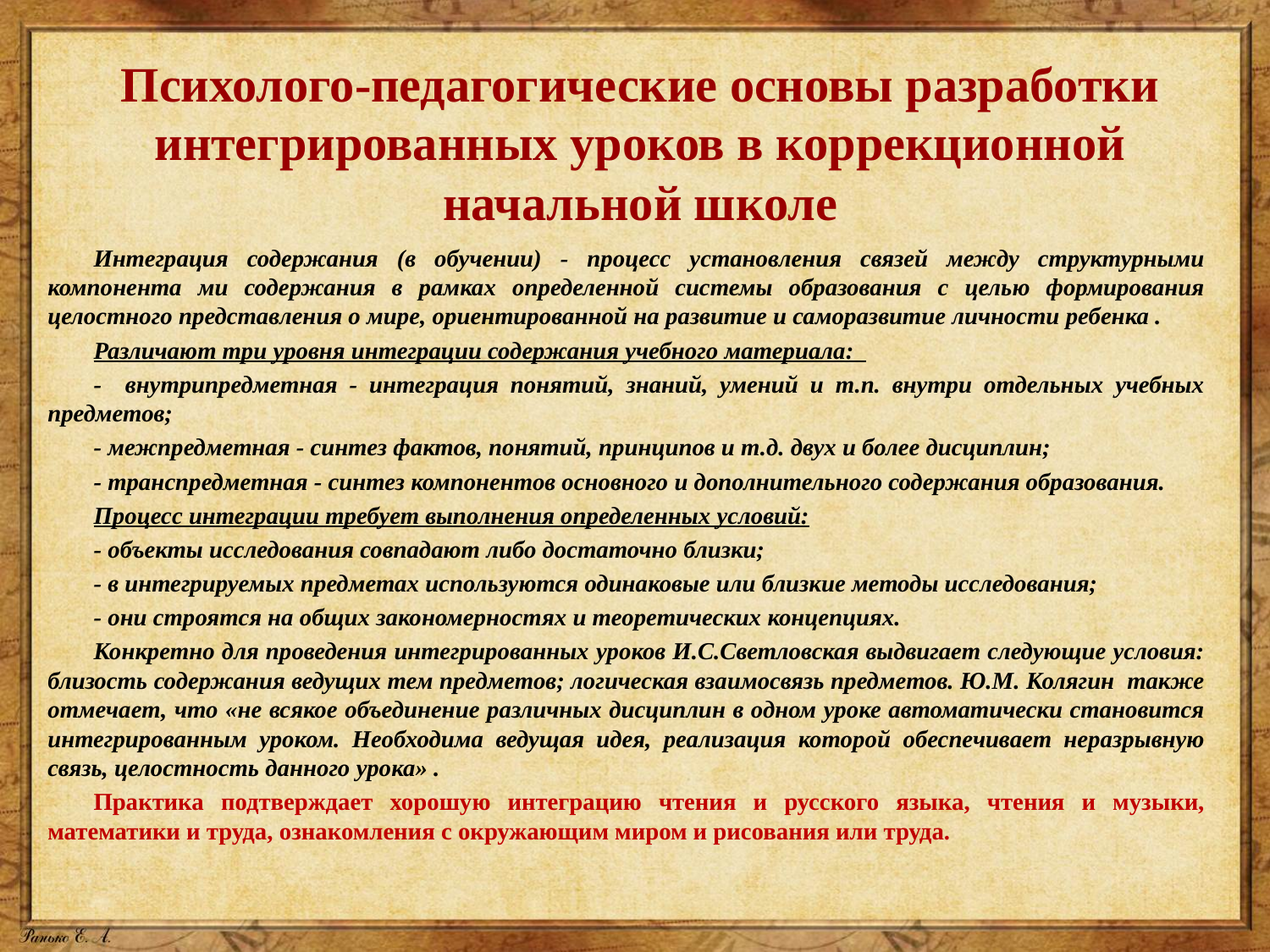

# Психолого-педагогические основы разработки интегрированных уроков в коррекционной начальной школе
Интеграция содержания (в обучении) - процесс установления связей между структурными компонента ми содержания в рамках определенной системы образования с целью формирования целостного представления о мире, ориентированной на развитие и саморазвитие личности ребенка .
Различают три уровня интеграции содержания учебного материала:
-  внутрипредметная - интеграция понятий, знаний, умений и т.п. внутри отдельных учебных предметов;
- межпредметная - синтез фактов, понятий, принципов и т.д. двух и более дисциплин;
- транспредметная - синтез компонентов основного и дополнительного содержания образования.
Процесс интеграции требует выполнения определенных условий:
- объекты исследования совпадают либо достаточно близки;
- в интегрируемых предметах используются одинаковые или близкие методы исследования;
- они строятся на общих закономерностях и теоретических концепциях.
Конкретно для проведения интегрированных уроков И.С.Светловская выдвигает следующие условия: близость содержания ведущих тем предметов; логическая взаимосвязь предметов. Ю.М. Колягин  также отмечает, что «не всякое объединение различных дисциплин в одном уроке автоматически становится интегрированным уроком. Необходима ведущая идея, реализация которой обеспечивает неразрывную связь, целостность данного урока» .
Практика подтверждает хорошую интеграцию чтения и русского языка, чтения и музыки, математики и труда, ознакомления с окружающим миром и рисования или труда.